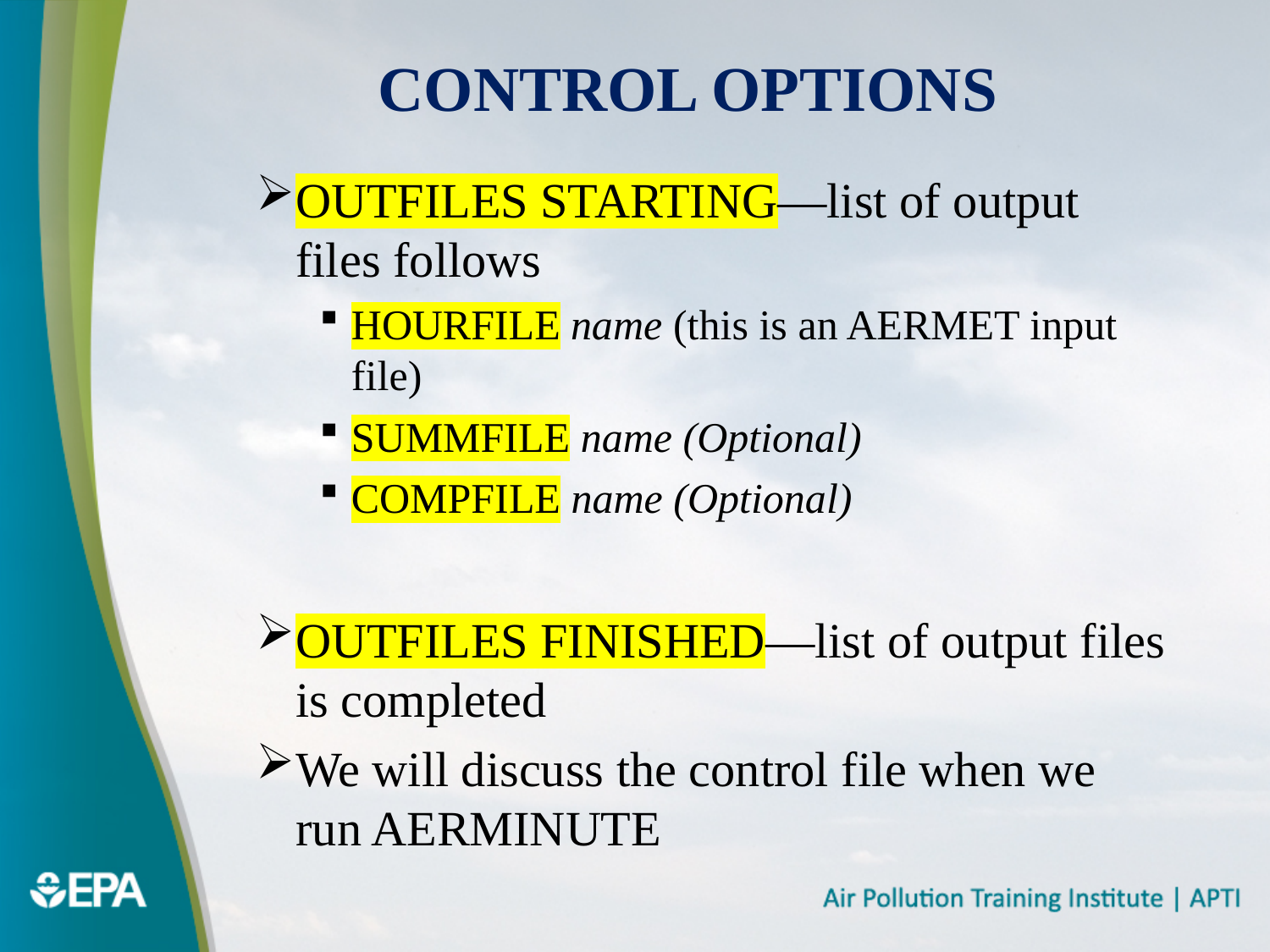

# Control Options
OUTFILES STARTING—list of output files follows
HOURFILE name (this is an AERMET input file)
SUMMFILE name (Optional)
COMPFILE name (Optional)

OUTFILES FINISHED—list of output files is completed
We will discuss the control file when we run AERMINUTE